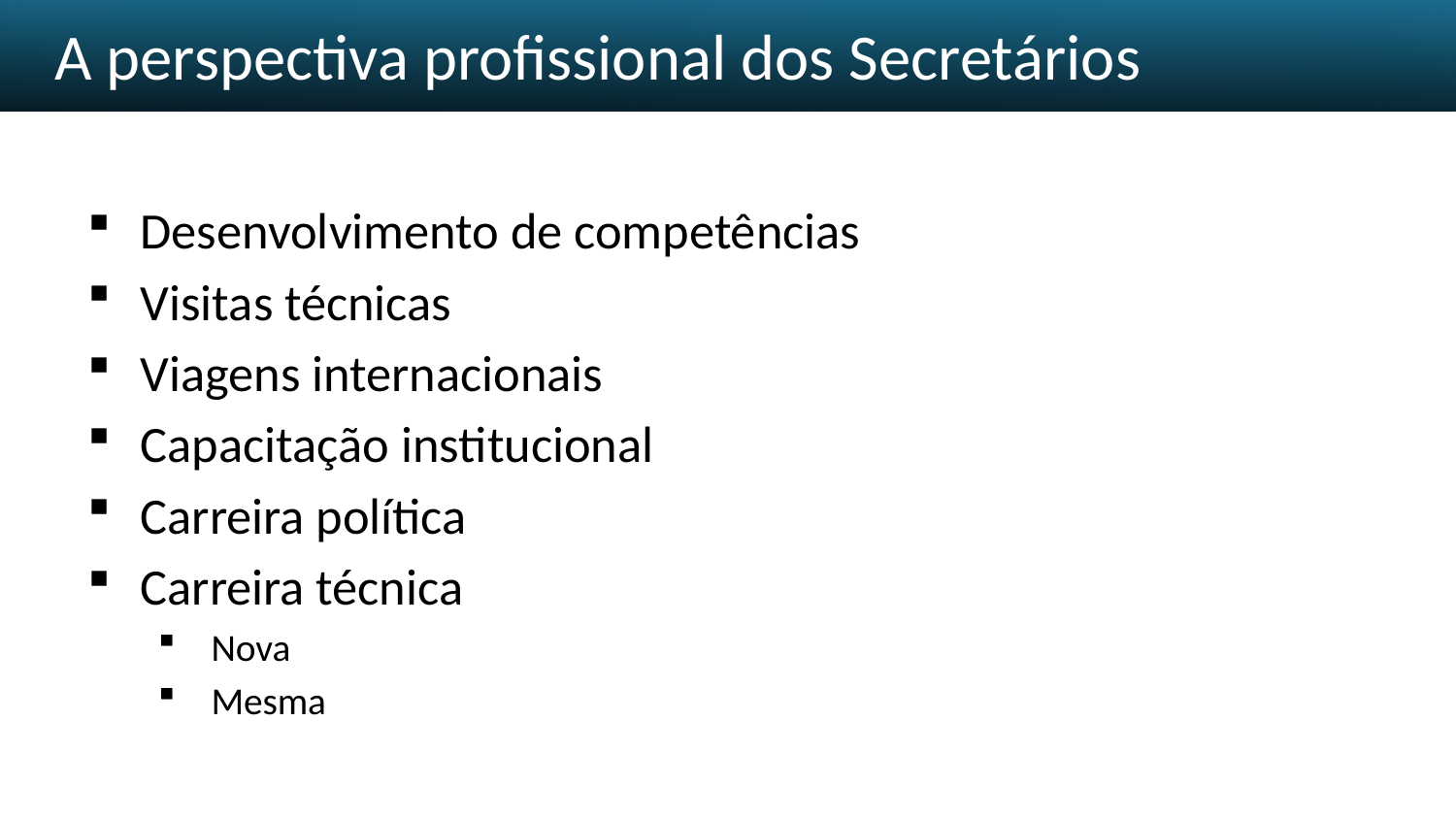

# A perspectiva profissional dos Secretários
Desenvolvimento de competências
Visitas técnicas
Viagens internacionais
Capacitação institucional
Carreira política
Carreira técnica
Nova
Mesma